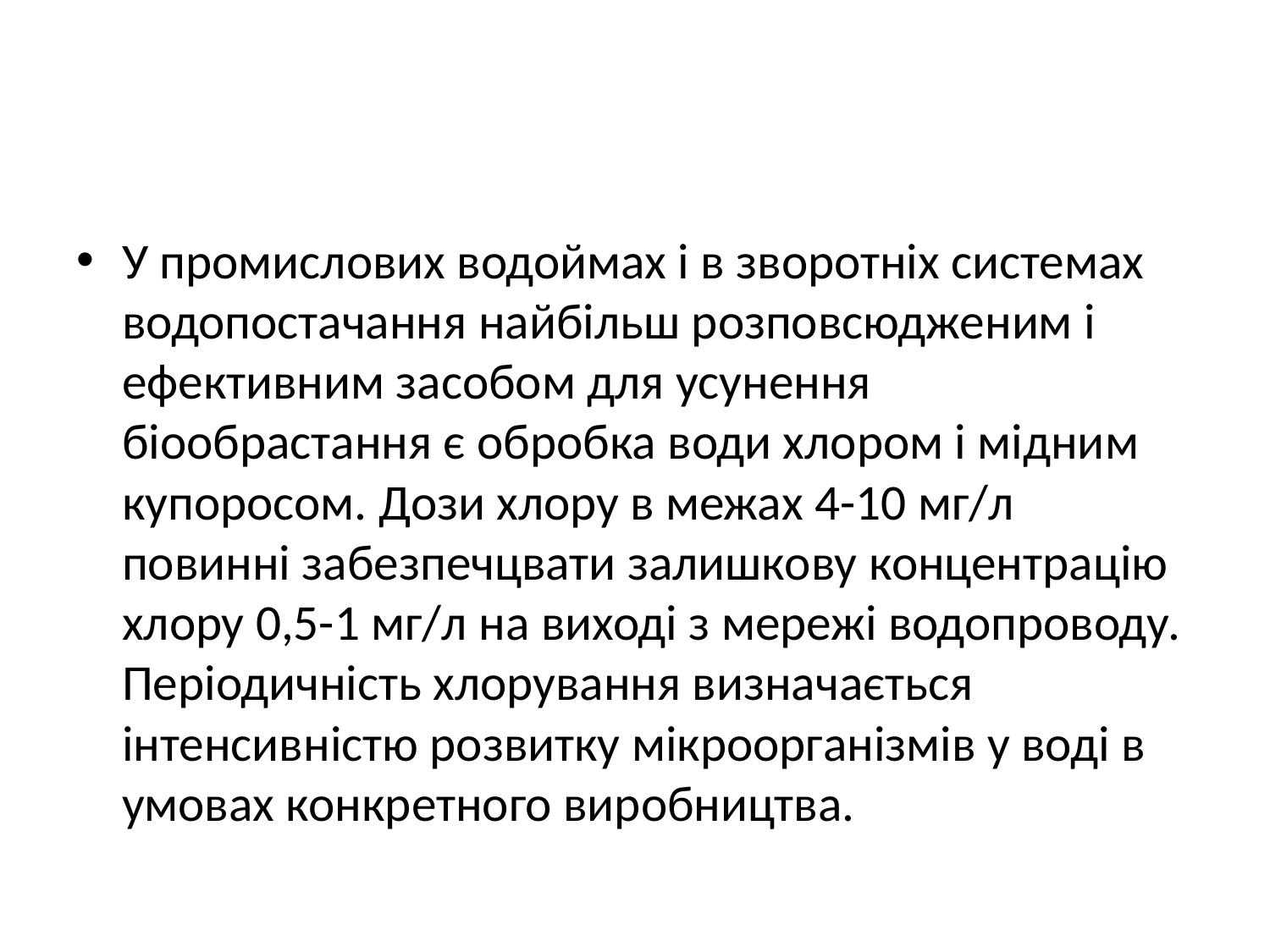

#
У промислових водоймах і в зворотніх системах водопостачання найбільш розповсюдженим і ефективним засобом для усунення біообрастання є обробка води хлором і мідним купоросом. Дози хлору в межах 4-10 мг/л повинні забезпечцвати залишкову концентрацію хлору 0,5-1 мг/л на виході з мережі водопроводу. Періодичність хлорування визначається інтенсивністю розвитку мікроорганізмів у воді в умовах конкретного виробництва.